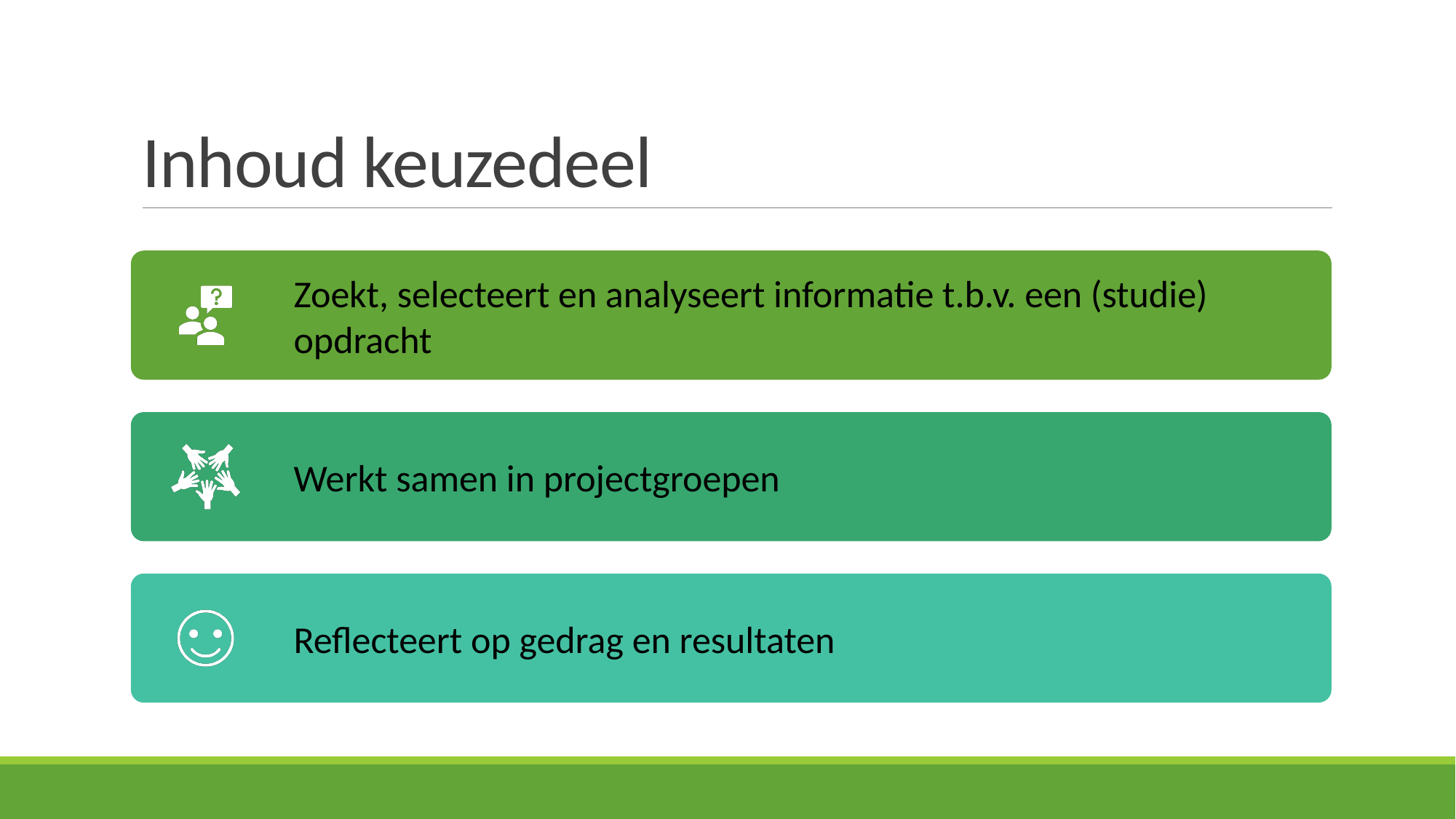

# Inhoud keuzedeel
Zoekt, selecteert en analyseert informatie t.b.v. een (studie) opdracht
Werkt samen in projectgroepen
Reflecteert op gedrag en resultaten